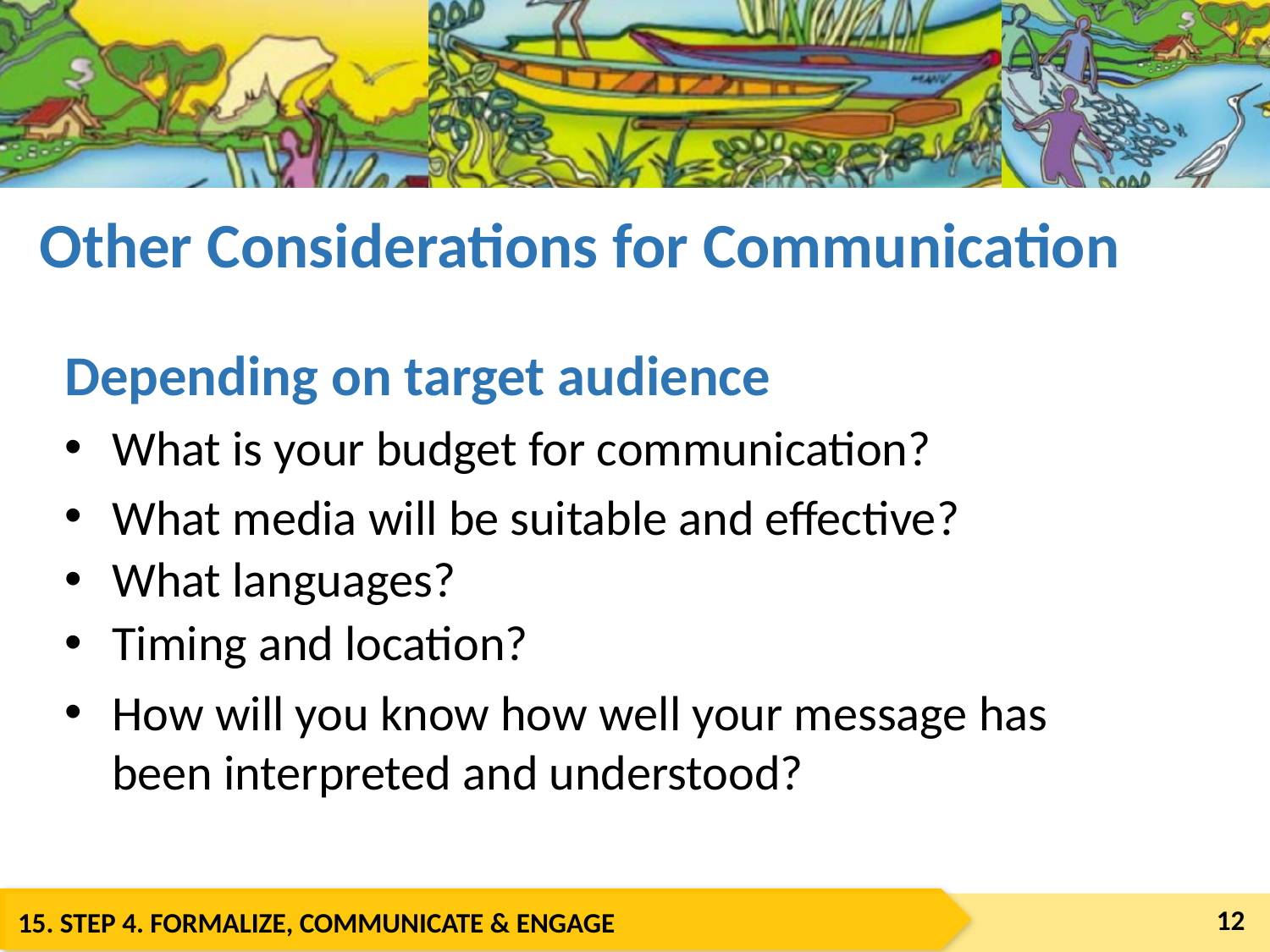

Other Considerations for Communication
Depending on target audience
What is your budget for communication?
What media will be suitable and effective?
What languages?
Timing and location?
How will you know how well your message has been interpreted and understood?
12